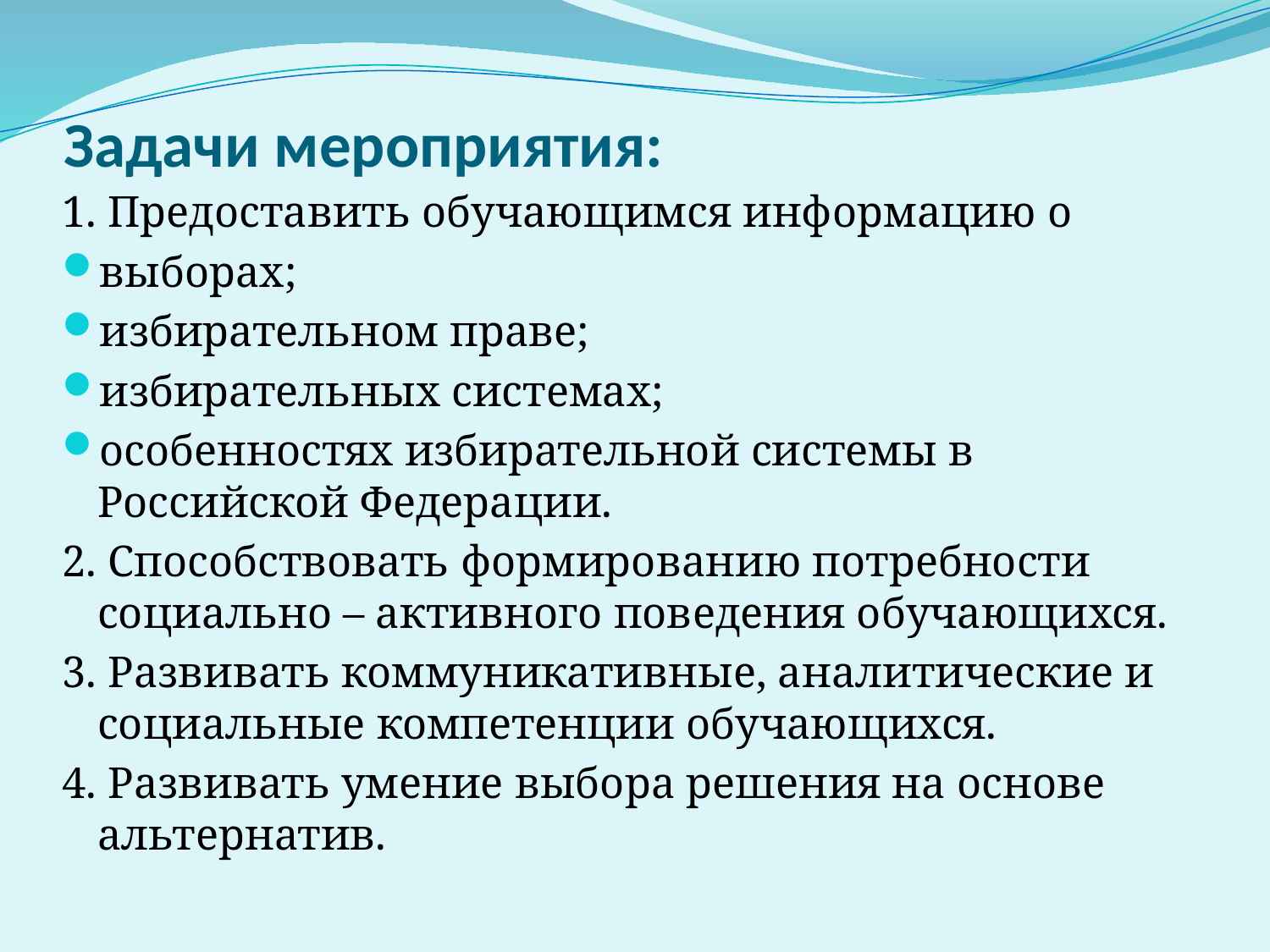

# Задачи мероприятия:
1. Предоставить обучающимся информацию о
выборах;
избирательном праве;
избирательных системах;
особенностях избирательной системы в Российской Федерации.
2. Способствовать формированию потребности социально – активного поведения обучающихся.
3. Развивать коммуникативные, аналитические и социальные компетенции обучающихся.
4. Развивать умение выбора решения на основе альтернатив.